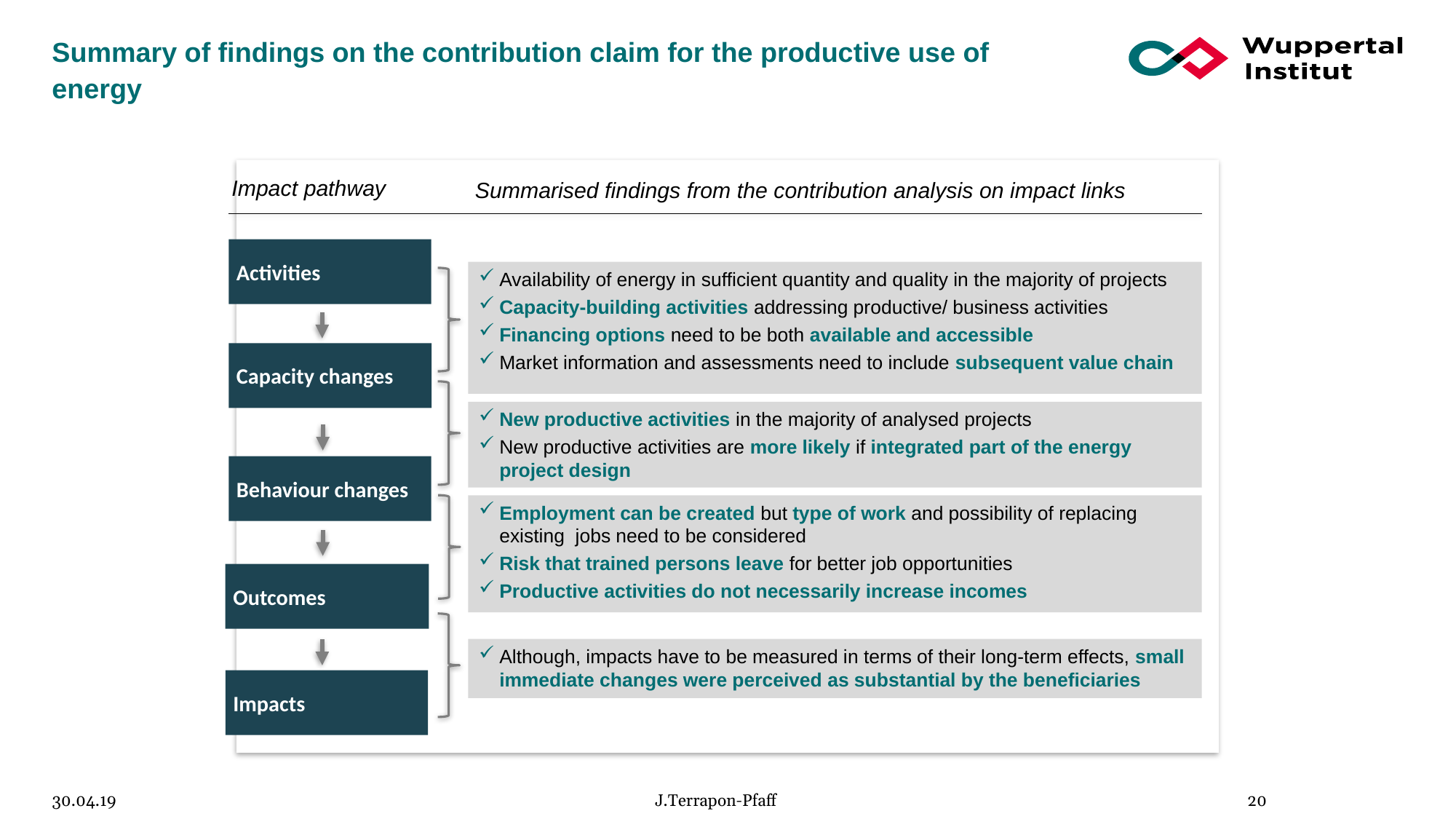

# Summary of findings on the contribution claim for the productive use of energy

Impact pathway
Summarised findings from the contribution analysis on impact links
Activities
Availability of energy in sufficient quantity and quality in the majority of projects
Capacity-building activities addressing productive/ business activities
Financing options need to be both available and accessible
Market information and assessments need to include subsequent value chain

Capacity changes

New productive activities in the majority of analysed projects
New productive activities are more likely if integrated part of the energy project design
Behaviour changes

Employment can be created but type of work and possibility of replacing existing  jobs need to be considered
Risk that trained persons leave for better job opportunities
Productive activities do not necessarily increase incomes

Outcomes

Although, impacts have to be measured in terms of their long-term effects, small immediate changes were perceived as substantial by the beneficiaries
Impacts
J.Terrapon-Pfaff
20
30.04.19